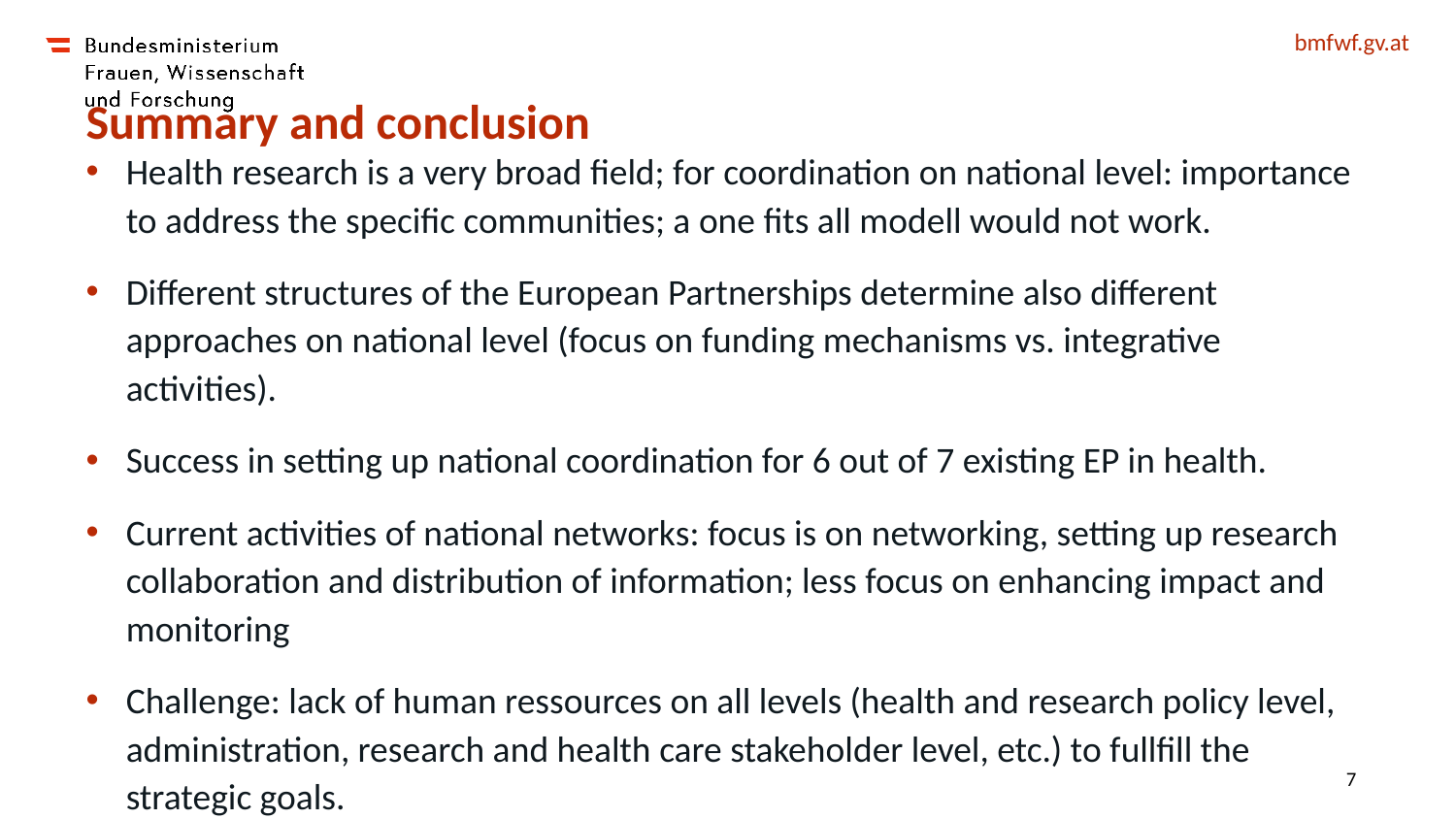

# Summary and conclusion
Health research is a very broad field; for coordination on national level: importance to address the specific communities; a one fits all modell would not work.
Different structures of the European Partnerships determine also different approaches on national level (focus on funding mechanisms vs. integrative activities).
Success in setting up national coordination for 6 out of 7 existing EP in health.
Current activities of national networks: focus is on networking, setting up research collaboration and distribution of information; less focus on enhancing impact and monitoring
Challenge: lack of human ressources on all levels (health and research policy level, administration, research and health care stakeholder level, etc.) to fullfill the strategic goals.

7